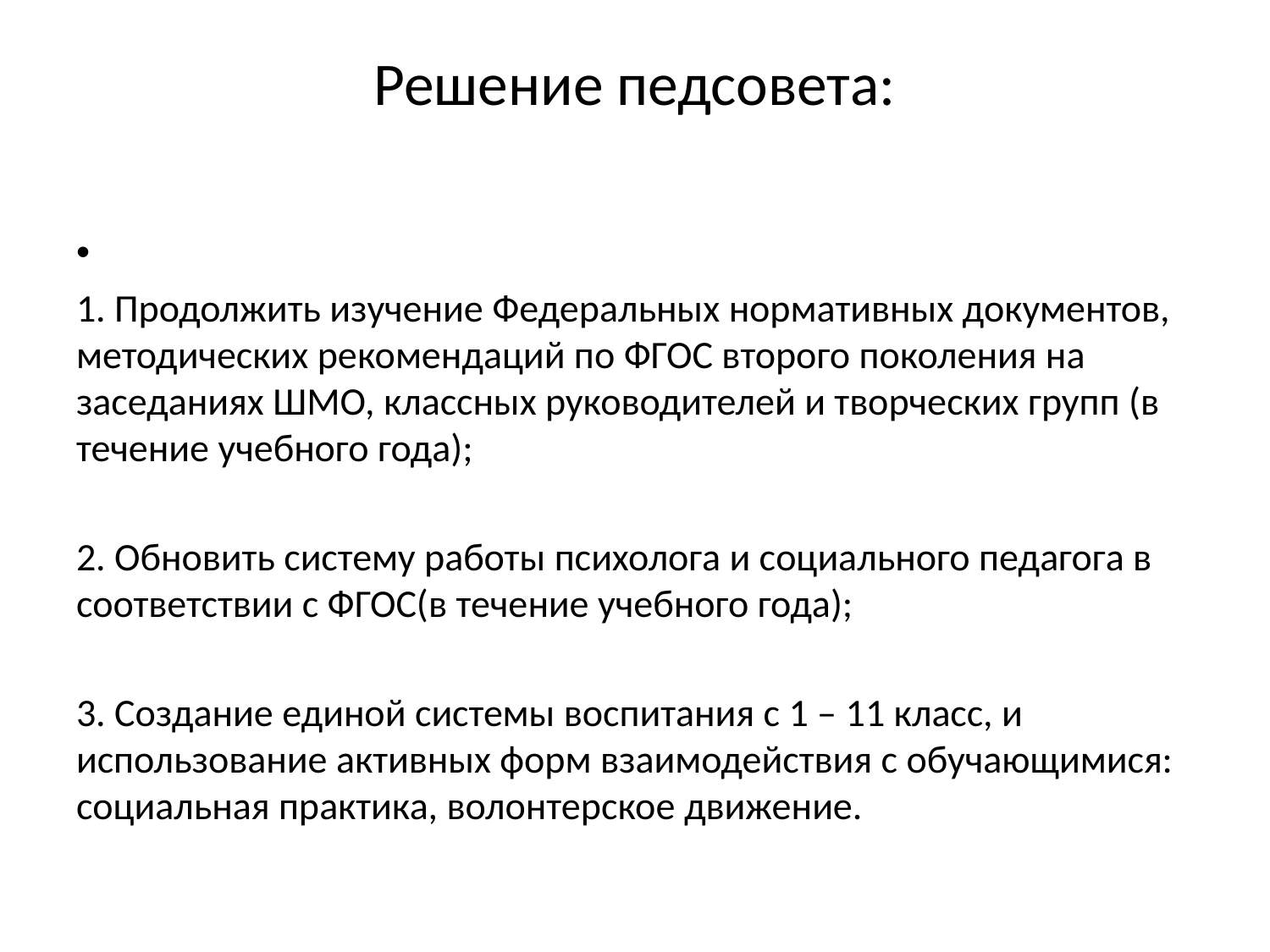

# Решение педсовета:

1. Продолжить изучение Федеральных нормативных документов, методических рекомендаций по ФГОС второго поколения на заседаниях ШМО, классных руководителей и творческих групп (в течение учебного года);

2. Обновить систему работы психолога и социального педагога в соответствии с ФГОС(в течение учебного года);

3. Создание единой системы воспитания с 1 – 11 класс, и использование активных форм взаимодействия с обучающимися: социальная практика, волонтерское движение.